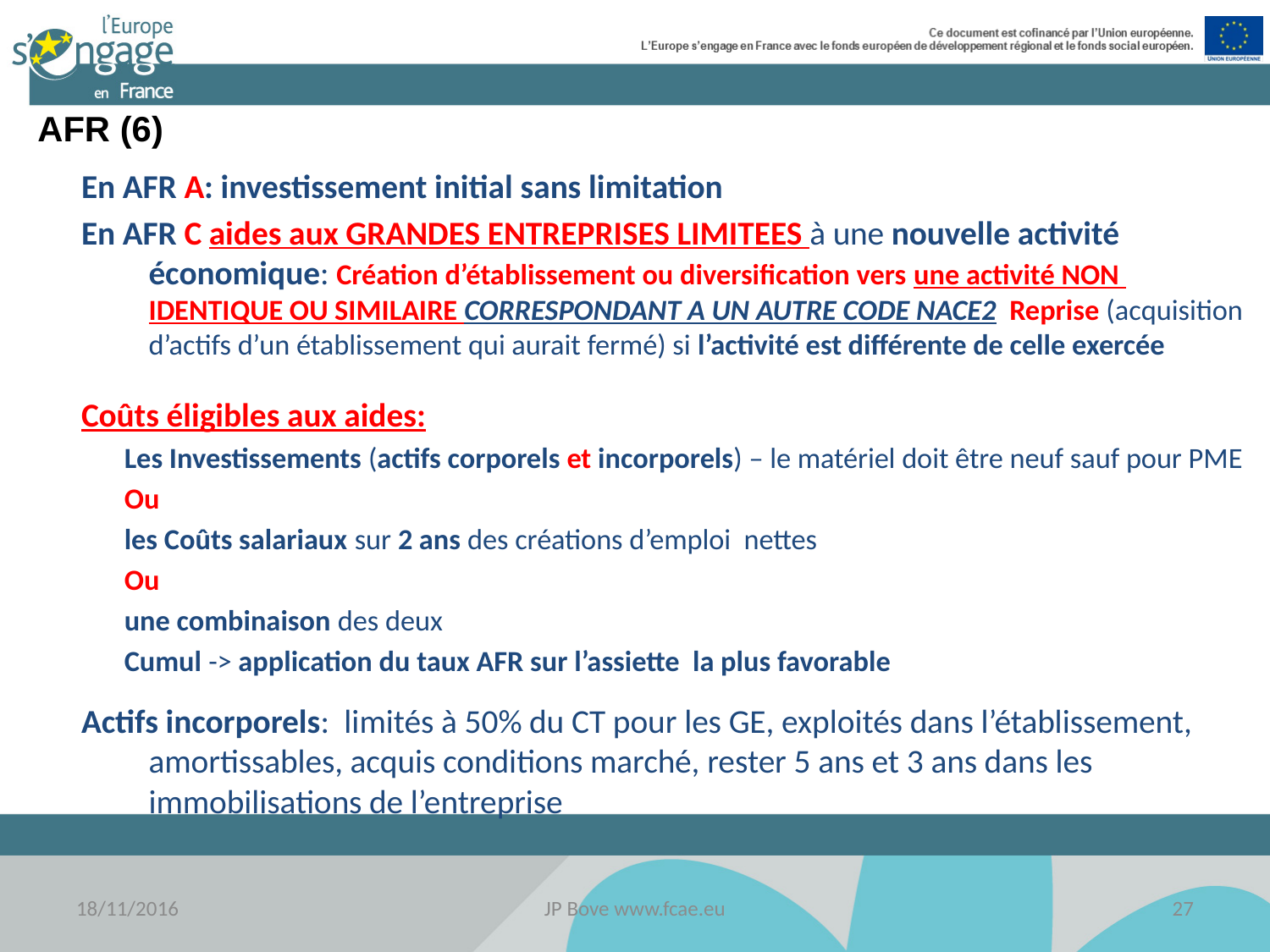

AFR (6)
En AFR A: investissement initial sans limitation
En AFR C aides aux GRANDES ENTREPRISES LIMITEES à une nouvelle activité économique: Création d’établissement ou diversification vers une activité NON  IDENTIQUE OU SIMILAIRE CORRESPONDANT A UN AUTRE CODE NACE2  Reprise (acquisition d’actifs d’un établissement qui aurait fermé) si l’activité est différente de celle exercée

Coûts éligibles aux aides:
Les Investissements (actifs corporels et incorporels) – le matériel doit être neuf sauf pour PME
Ou
les Coûts salariaux sur 2 ans des créations d’emploi  nettes
Ou
une combinaison des deux
Cumul -> application du taux AFR sur l’assiette  la plus favorable

Actifs incorporels:  limités à 50% du CT pour les GE, exploités dans l’établissement, amortissables, acquis conditions marché, rester 5 ans et 3 ans dans les immobilisations de l’entreprise

18/11/2016
JP Bove www.fcae.eu
27